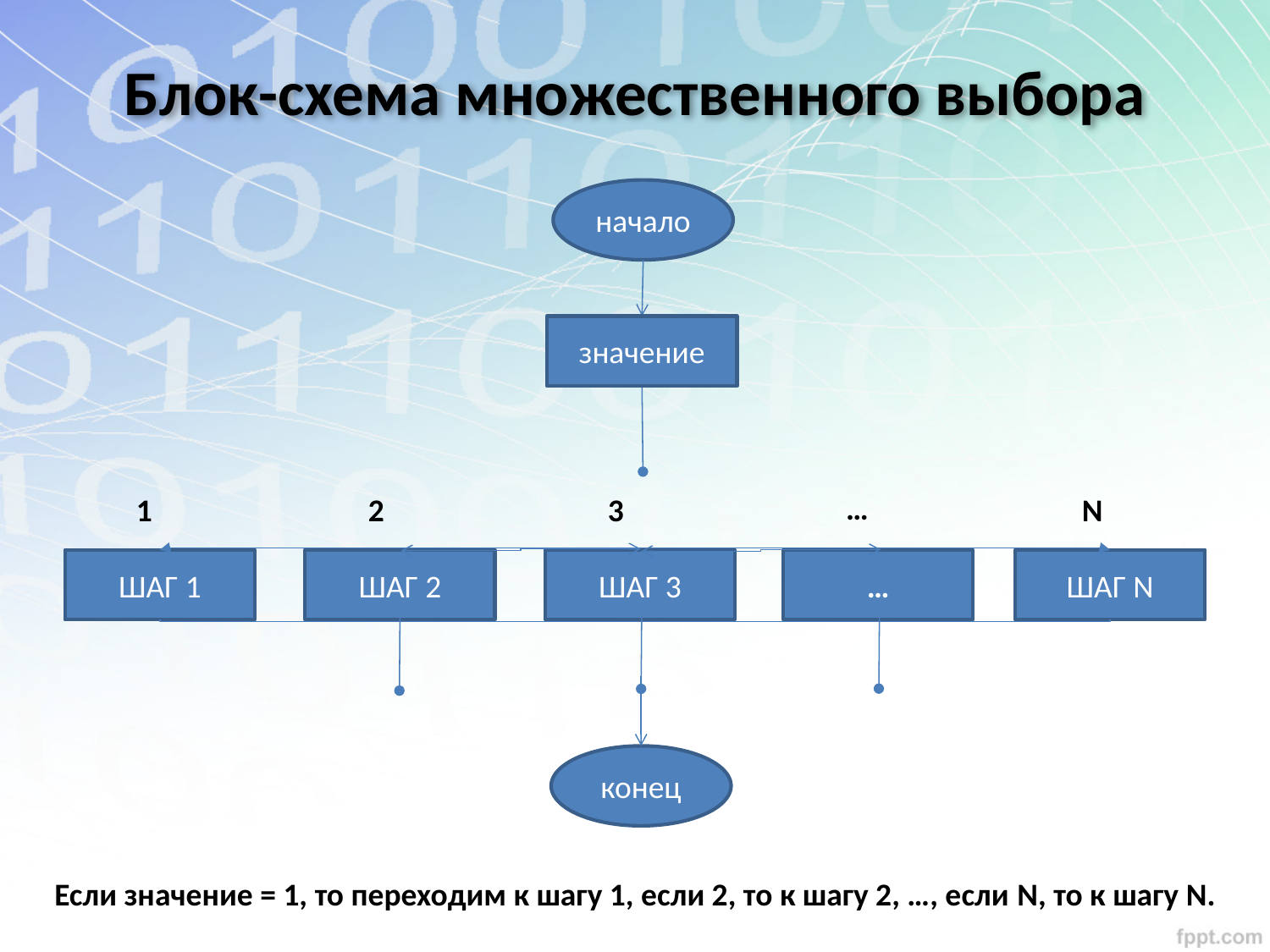

Блок-схема множественного выбора
начало
значение
…
3
N
1
2
ШАГ 1
ШАГ 2
ШАГ 3
…
ШАГ N
конец
Если значение = 1, то переходим к шагу 1, если 2, то к шагу 2, …, если N, то к шагу N.